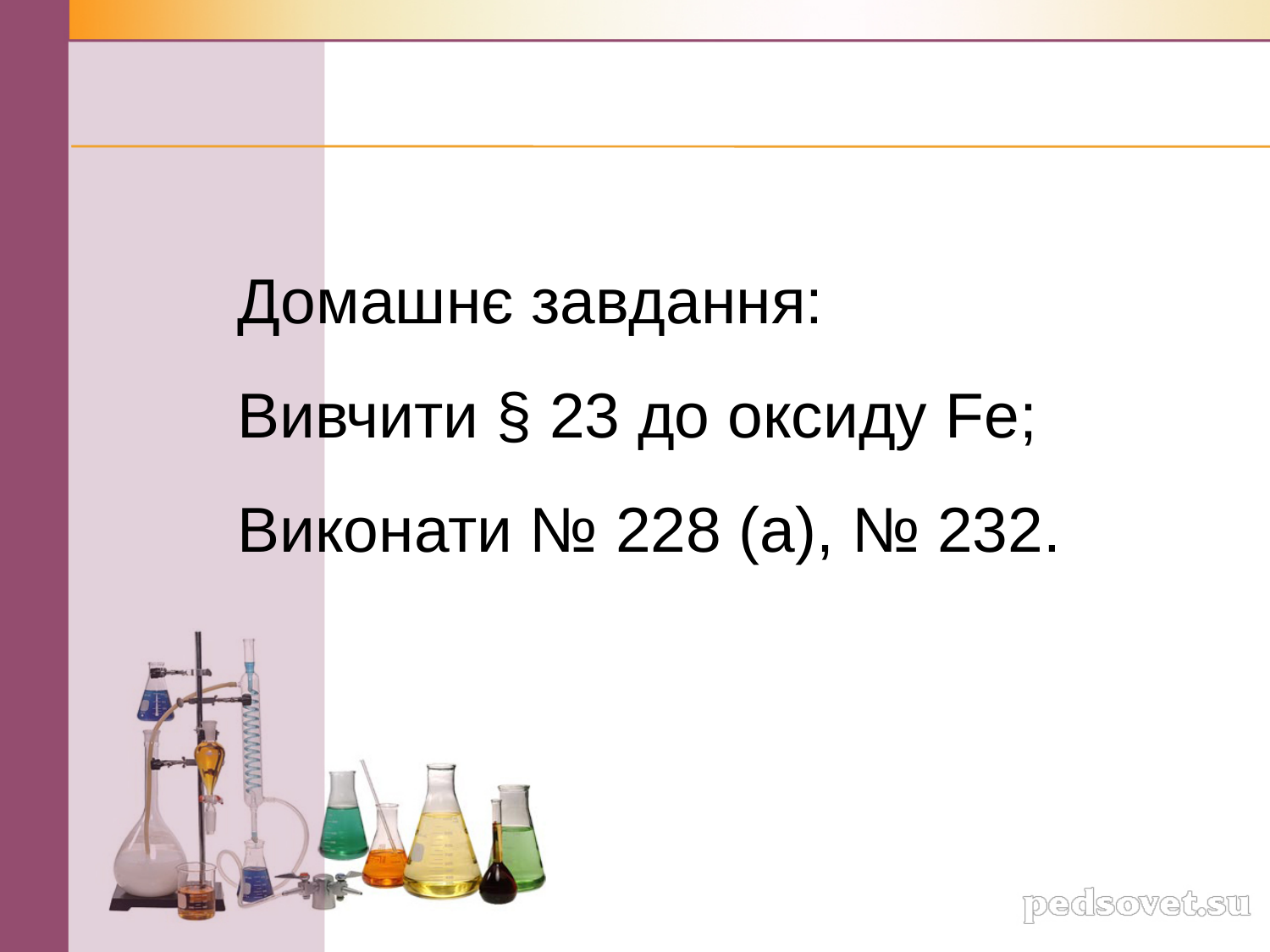

Домашнє завдання:
Вивчити § 23 до оксиду Fе;
Виконати № 228 (а), № 232.